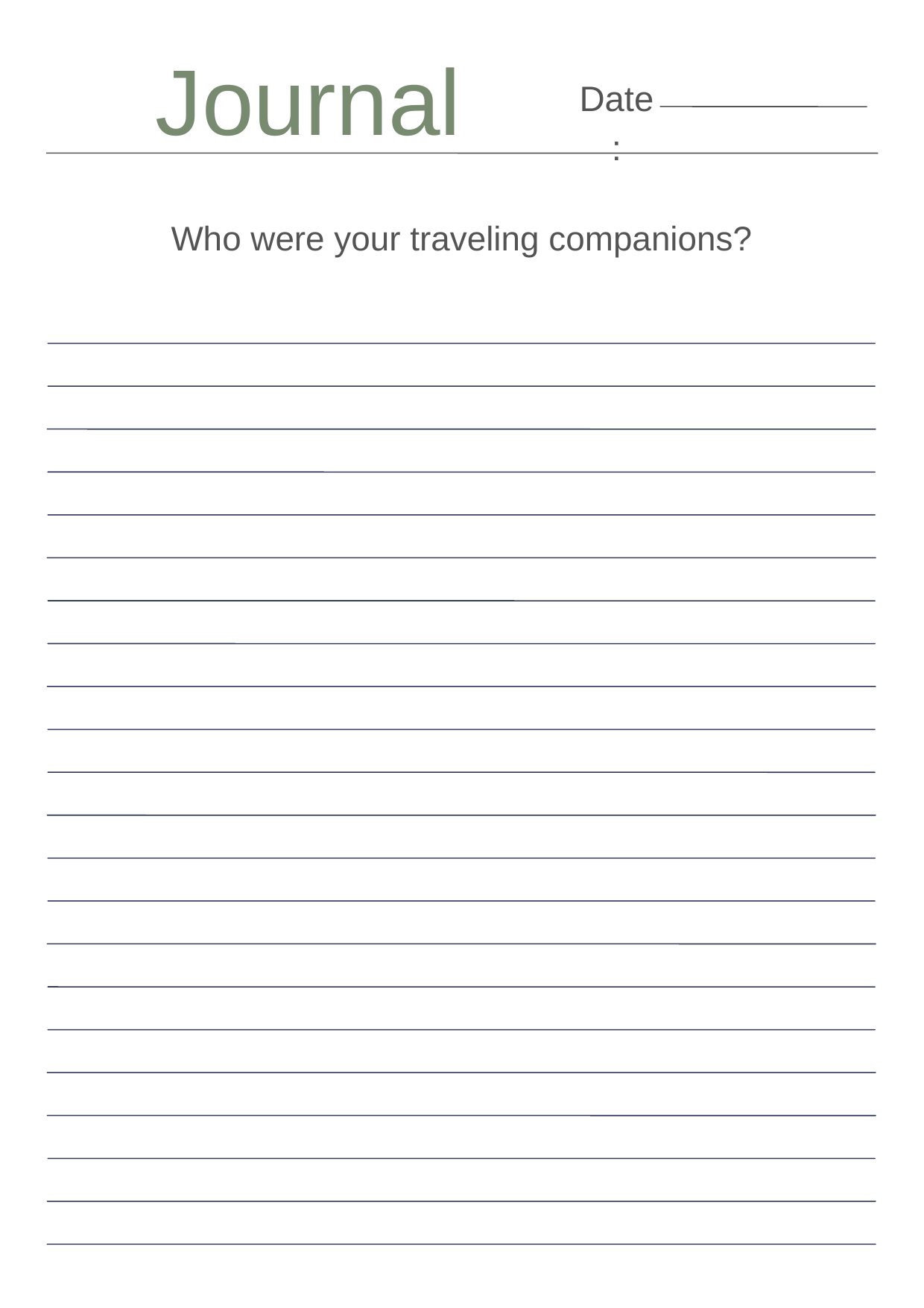

Journal
Date:

Who were your traveling companions?